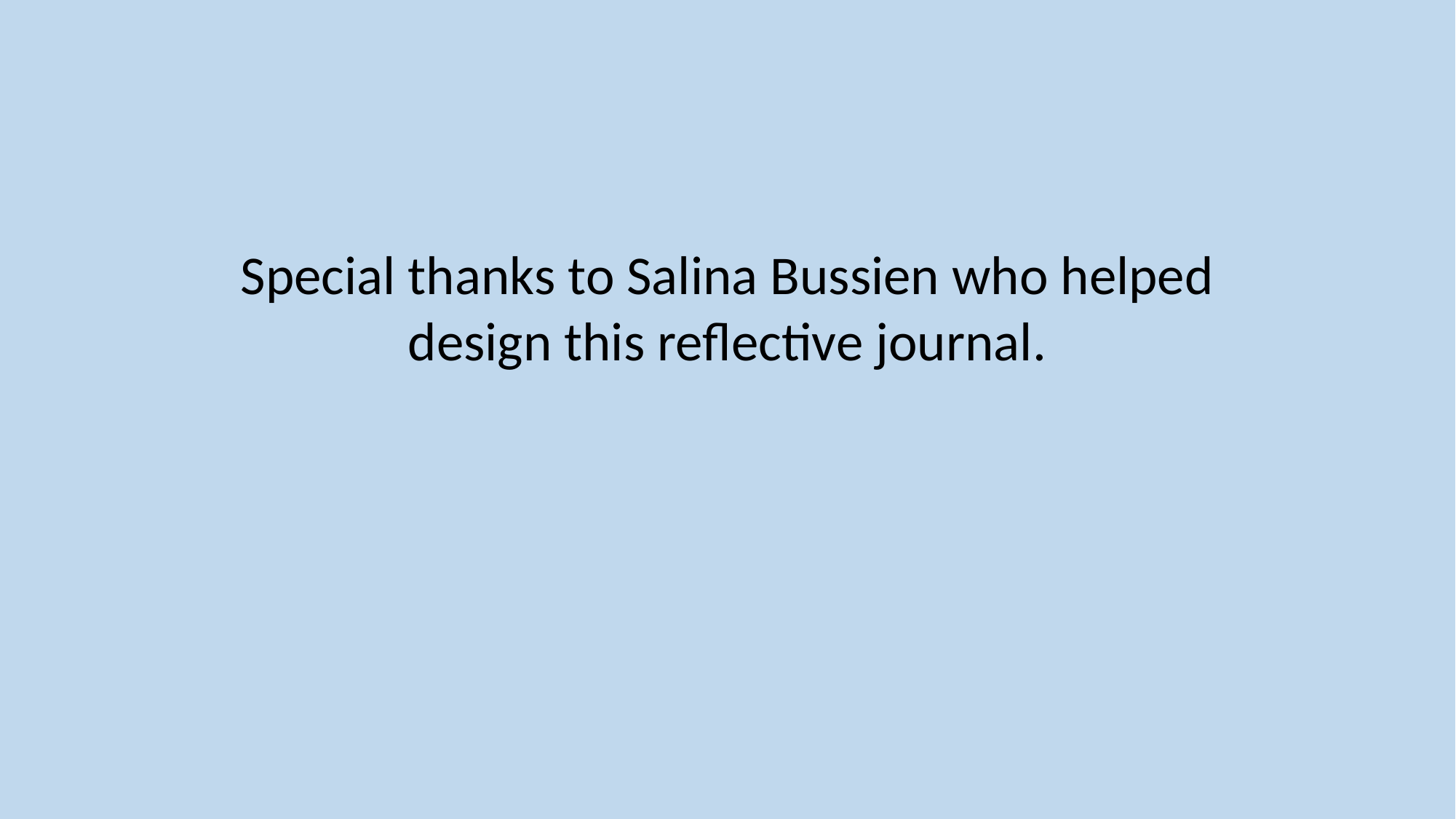

Special thanks to Salina Bussien who helped design this reflective journal.